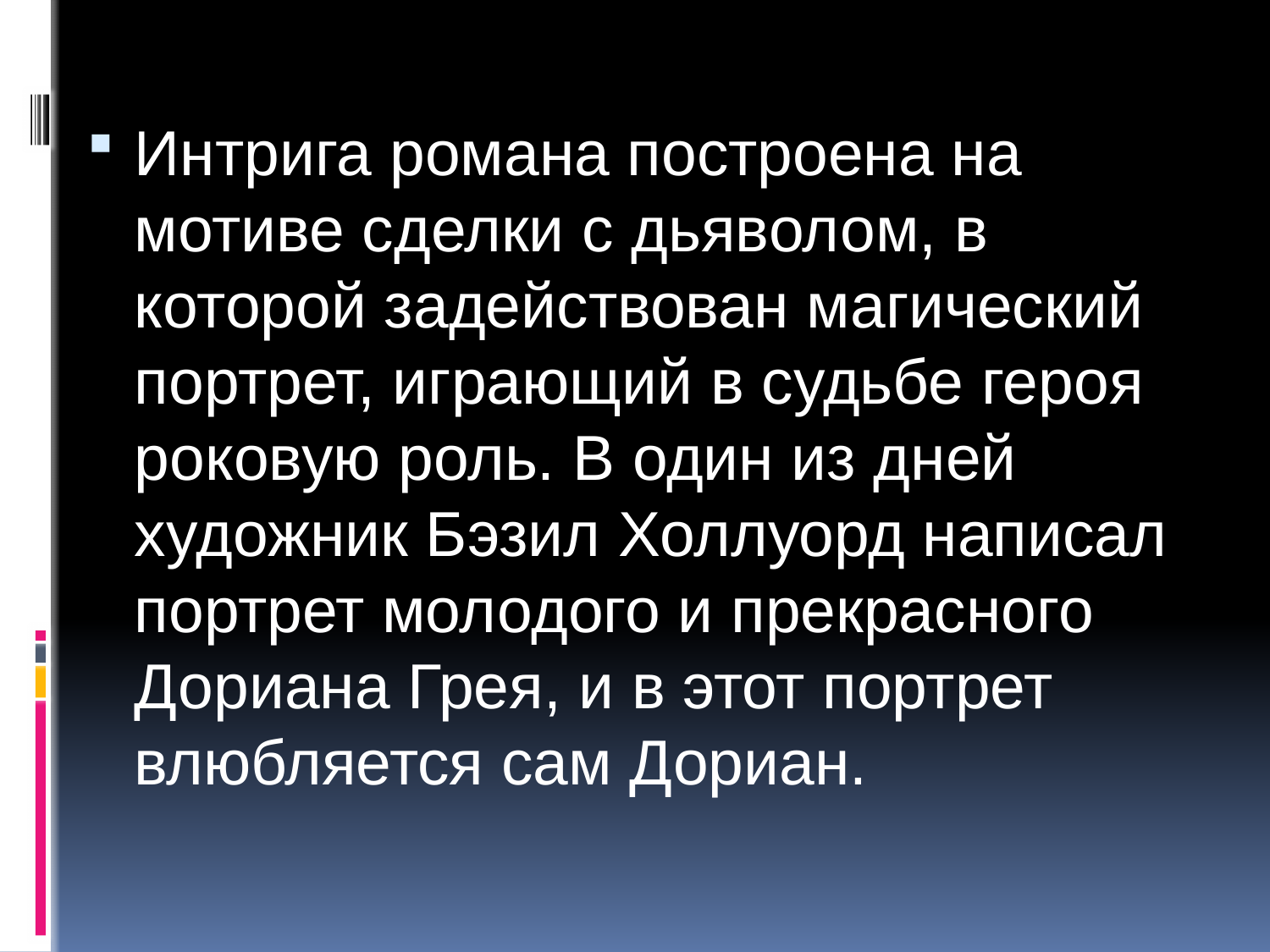

#
Интрига романа построена на мотиве сделки с дьяволом, в которой задействован магический портрет, играющий в судьбе героя роковую роль. В один из дней художник Бэзил Холлуорд написал портрет молодого и прекрасного Дориана Грея, и в этот портрет влюбляется сам Дориан.